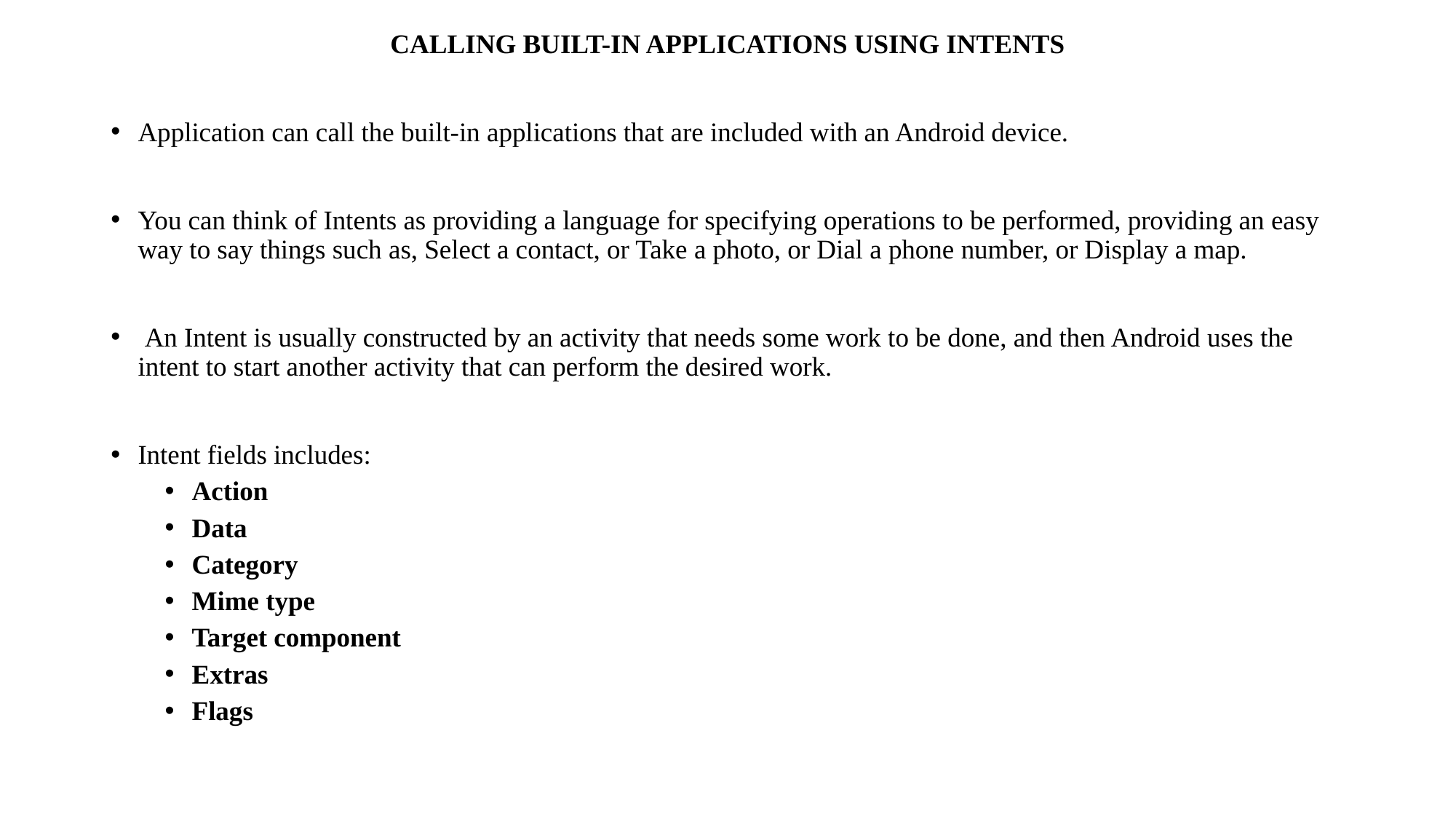

CALLING BUILT-IN APPLICATIONS USING INTENTS

Application can call the built-in applications that are included with an Android device.

You can think of Intents as providing a language for specifying operations to be performed, providing an easy way to say things such as, Select a contact, or Take a photo, or Dial a phone number, or Display a map.

 An Intent is usually constructed by an activity that needs some work to be done, and then Android uses the intent to start another activity that can perform the desired work.

Intent fields includes:
Action
Data
Category
Mime type
Target component
Extras
Flags